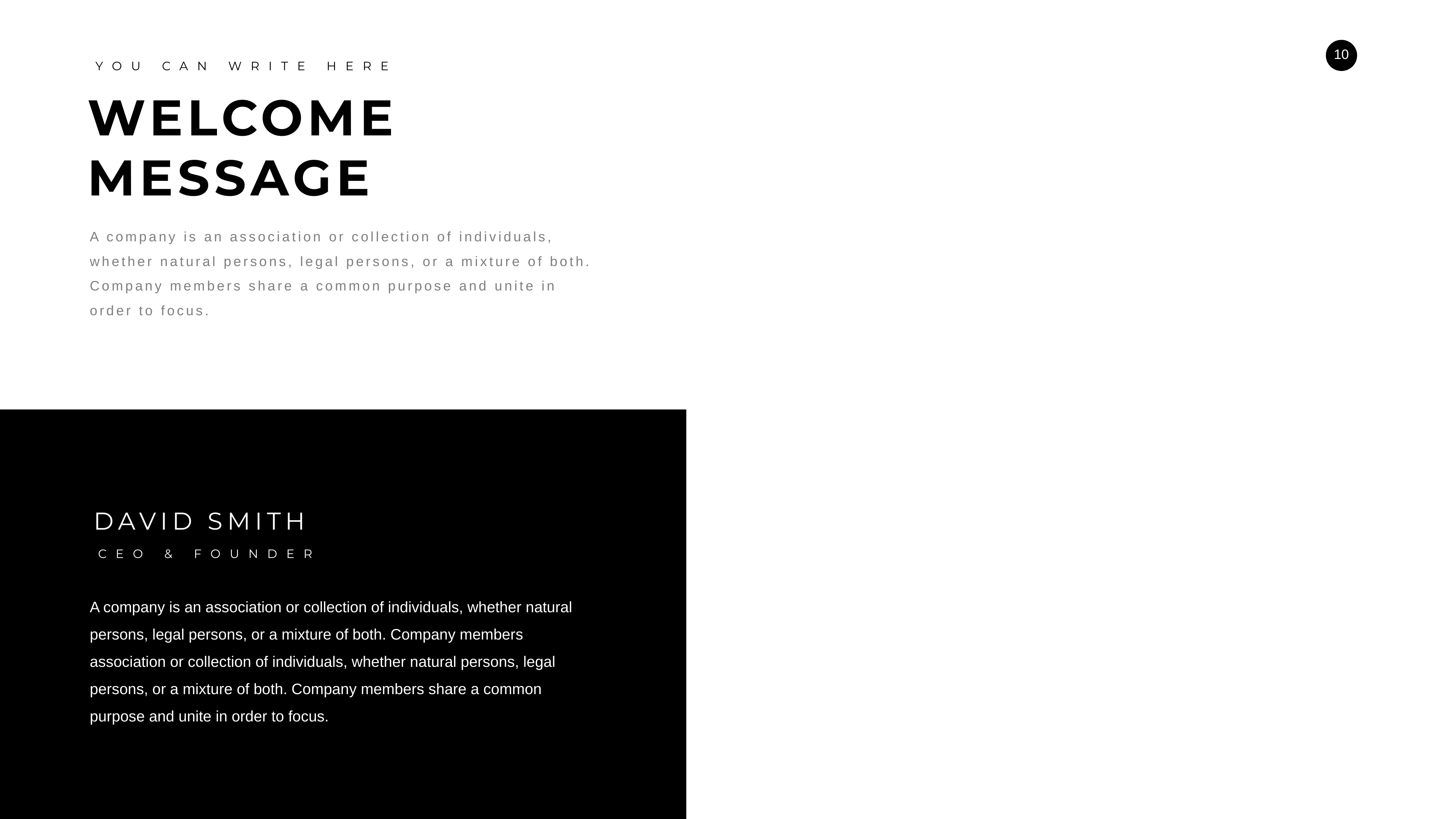

YOU CAN WRITE HERE
WELCOME MESSAGE
A company is an association or collection of individuals, whether natural persons, legal persons, or a mixture of both. Company members share a common purpose and unite in order to focus.

DAVID SMITH
CEO & FOUNDER
A company is an association or collection of individuals, whether natural persons, legal persons, or a mixture of both. Company members association or collection of individuals, whether natural persons, legal persons, or a mixture of both. Company members share a common purpose and unite in order to focus.